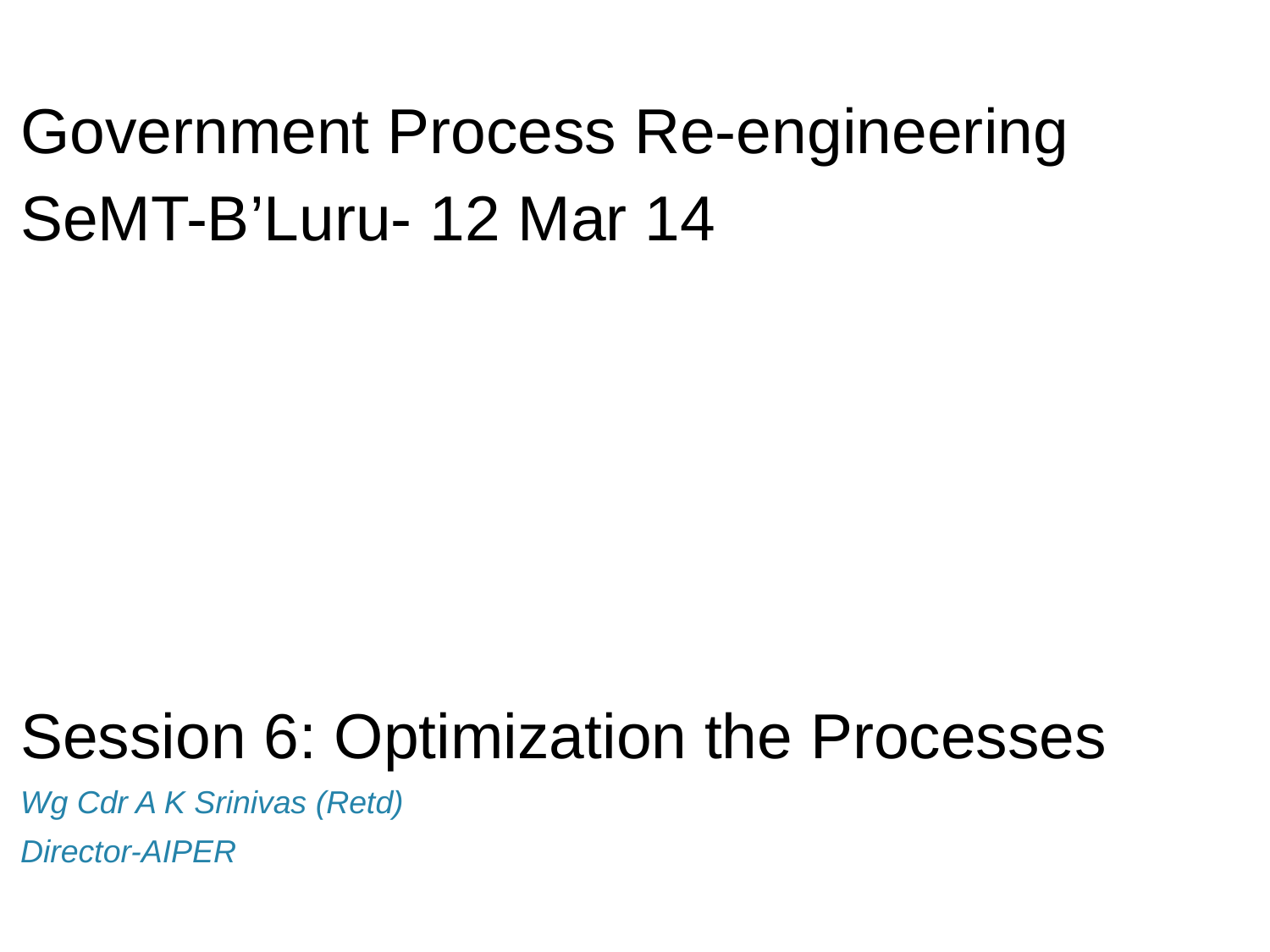

Government Process Re-engineering
SeMT-B’Luru- 12 Mar 14
Session 6: Optimization the Processes
Wg Cdr A K Srinivas (Retd)
Director-AIPER